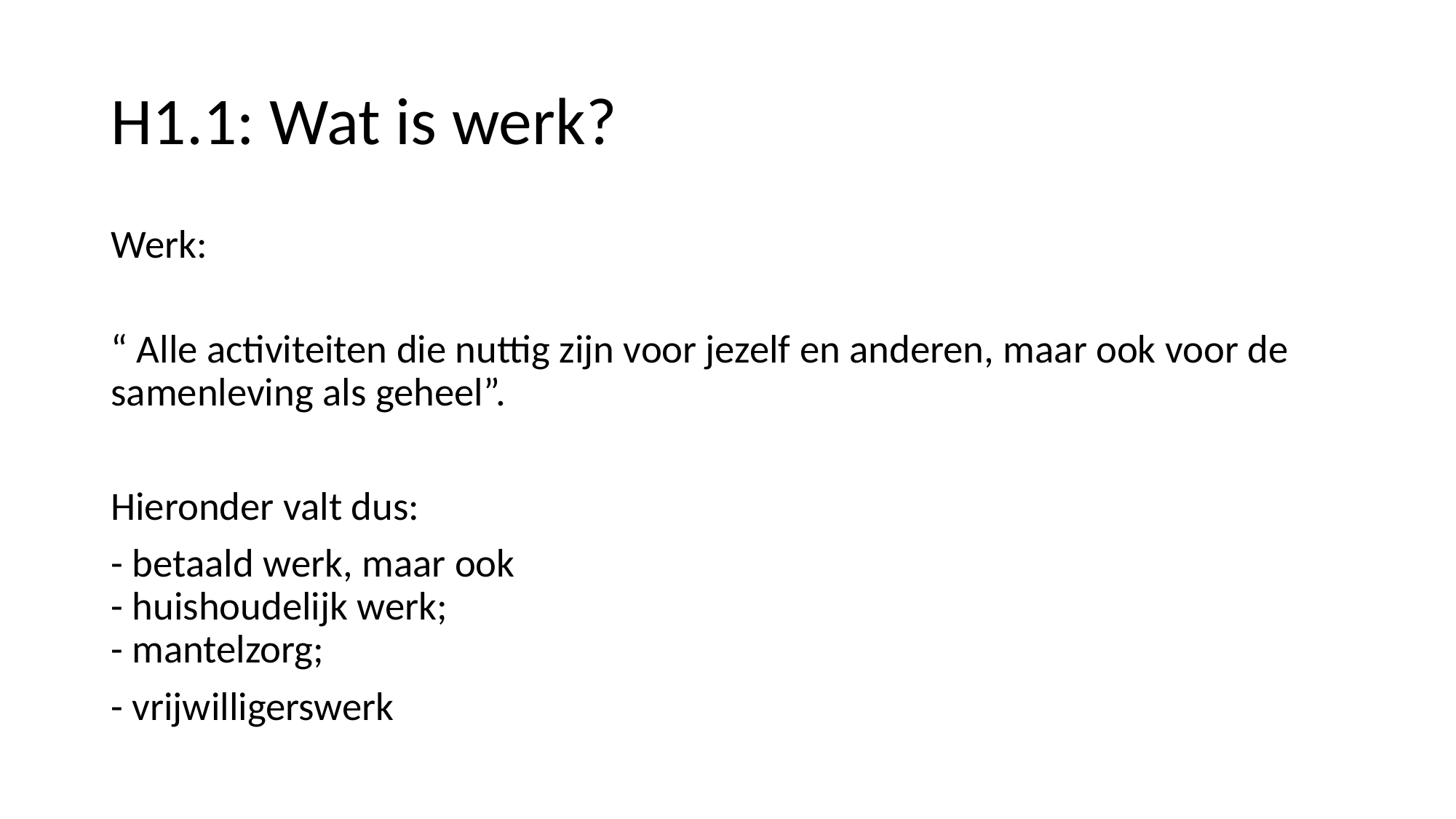

# H1.1: Wat is werk?
Werk:
“ Alle activiteiten die nuttig zijn voor jezelf en anderen, maar ook voor de samenleving als geheel”.

Hieronder valt dus:
- betaald werk, maar ook
- huishoudelijk werk;
- mantelzorg;
- vrijwilligerswerk